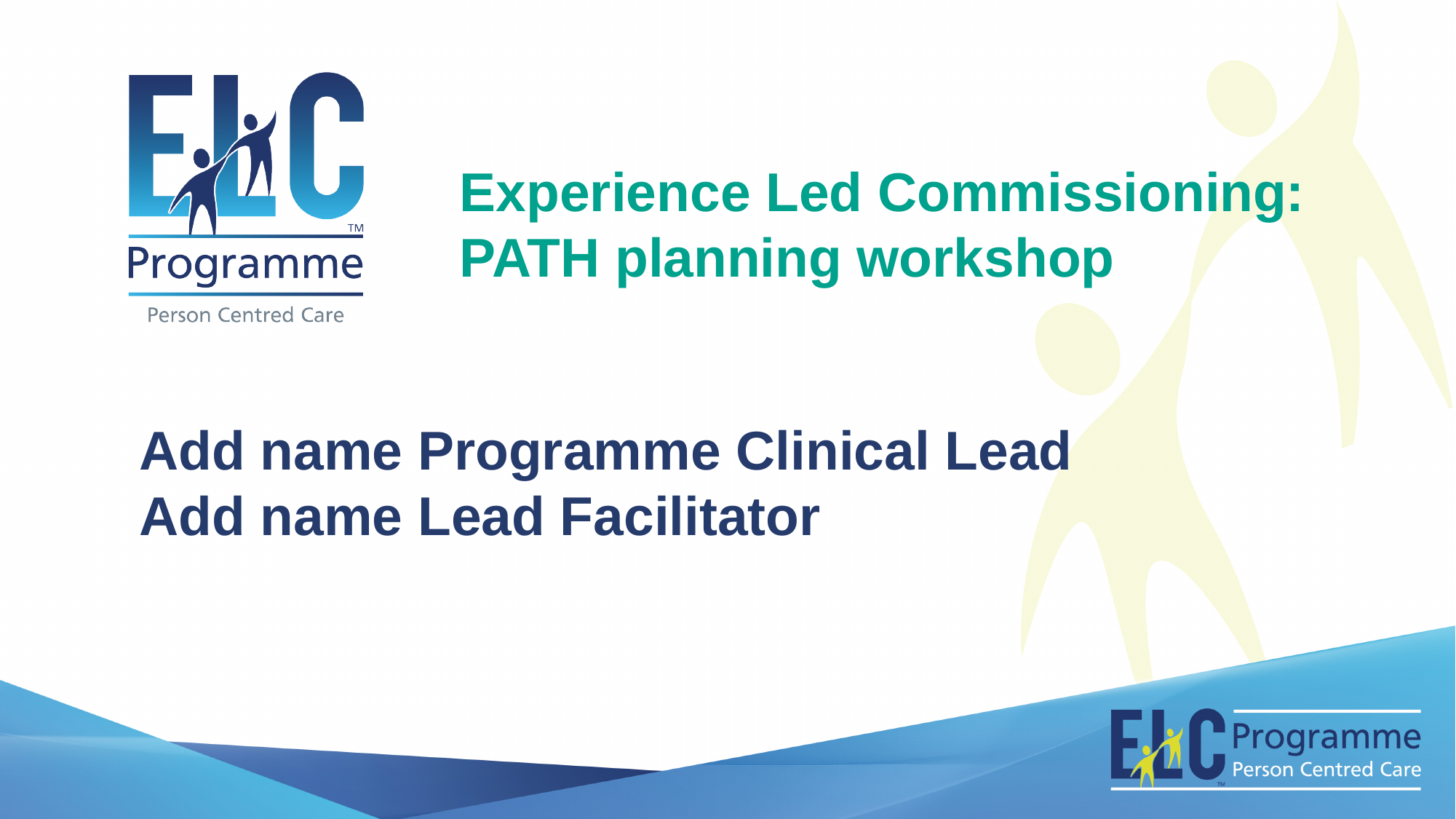

Experience Led Commissioning: PATH planning workshop
Add name Programme Clinical Lead
Add name Lead Facilitator